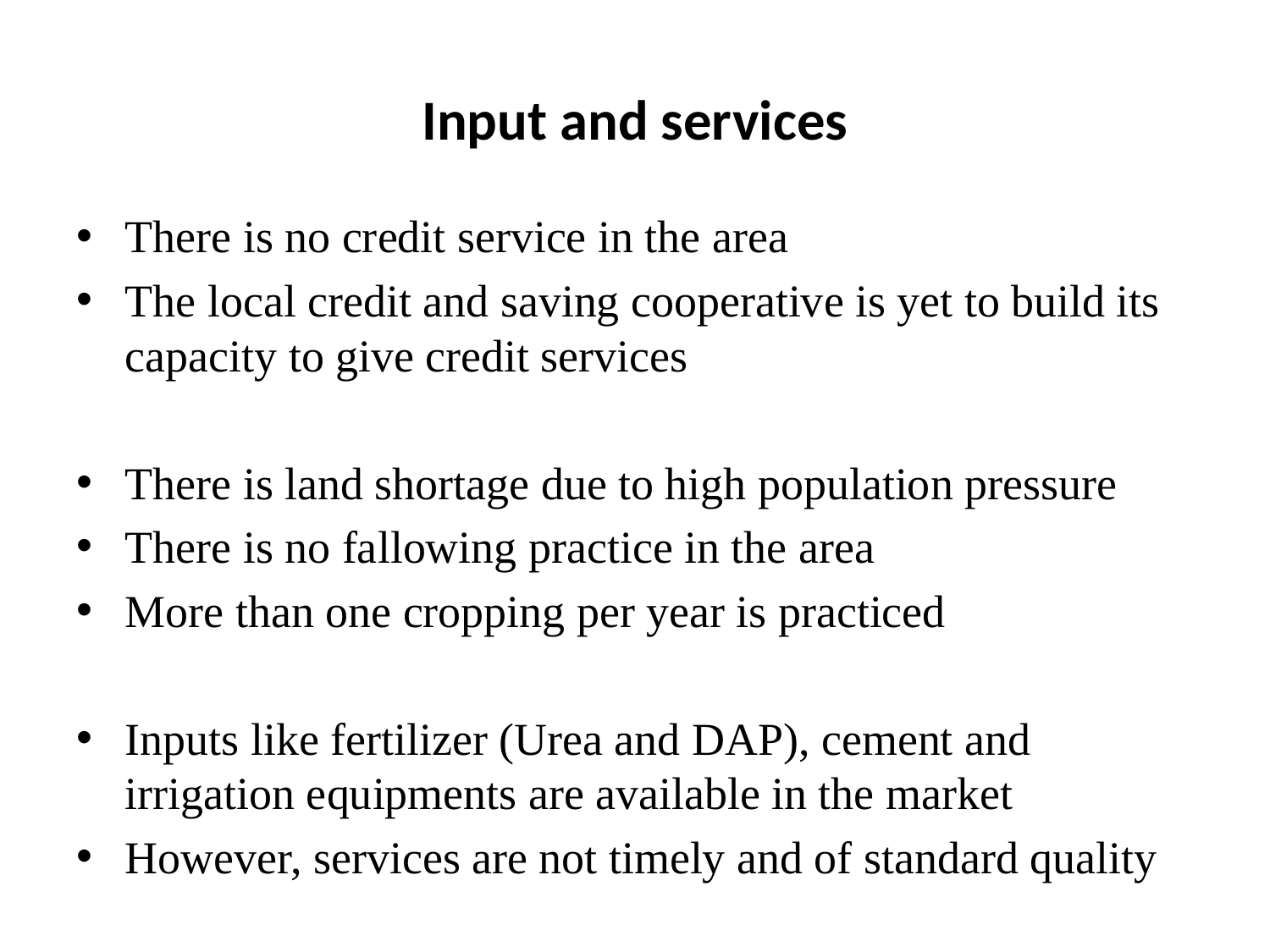

# Input and services
There is no credit service in the area
The local credit and saving cooperative is yet to build its capacity to give credit services

There is land shortage due to high population pressure
There is no fallowing practice in the area
More than one cropping per year is practiced

Inputs like fertilizer (Urea and DAP), cement and irrigation equipments are available in the market
However, services are not timely and of standard quality